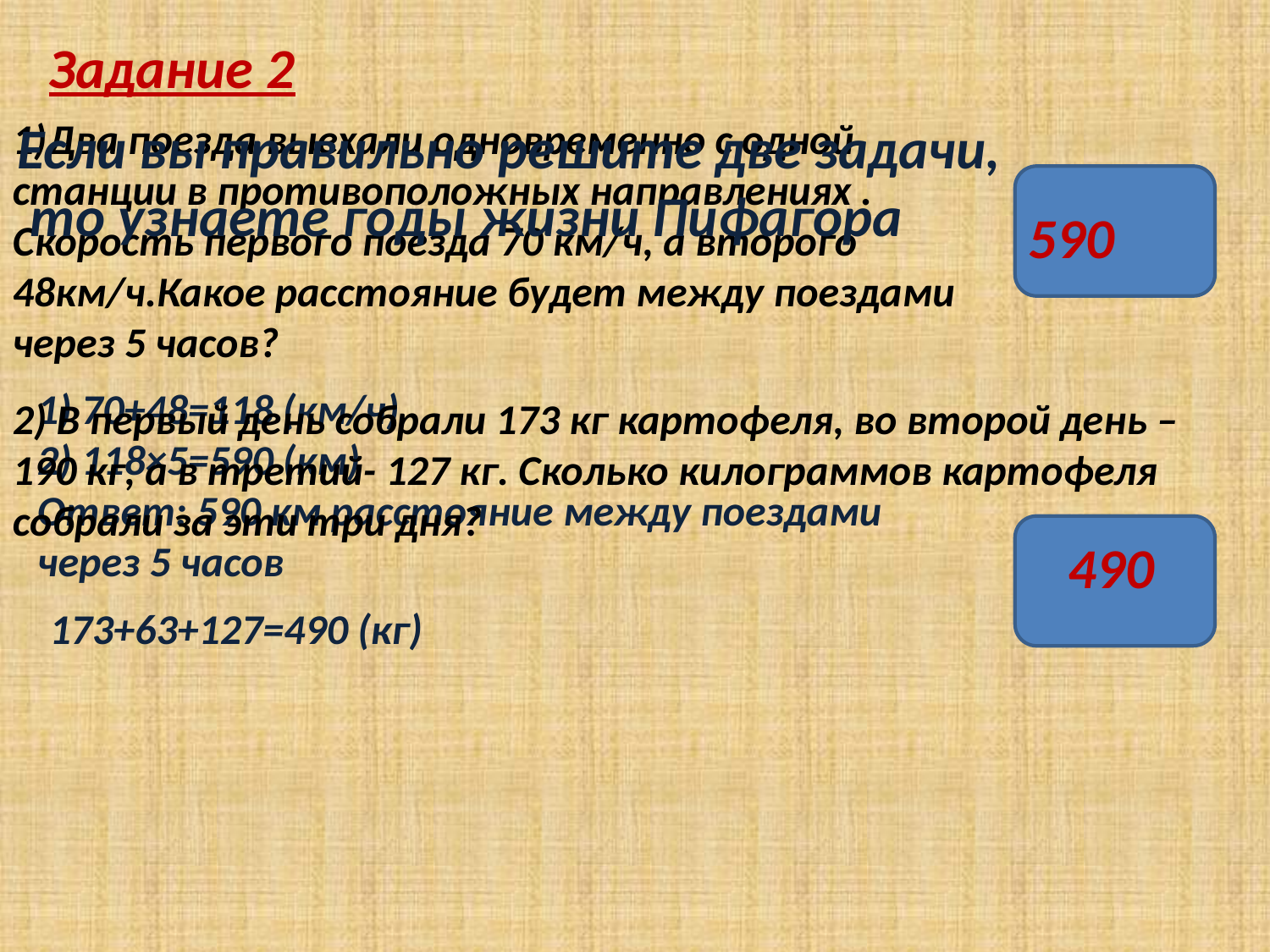

Задание 2
1)Два поезда выехали одновременно с одной станции в противоположных направлениях .
Скорость первого поезда 70 км/ч, а второго 48км/ч.Какое расстояние будет между поездами через 5 часов?
Если вы правильно решите две задачи,
 то узнаете годы жизни Пифагора

590
1) 70+48=118 (км/ч)
2) 118×5=590 (км)
Ответ: 590 км расстояние между поездами через 5 часов
2) В первый день собрали 173 кг картофеля, во второй день –
190 кг, а в третий- 127 кг. Сколько килограммов картофеля собрали за эти три дня?

490
173+63+127=490 (кг)